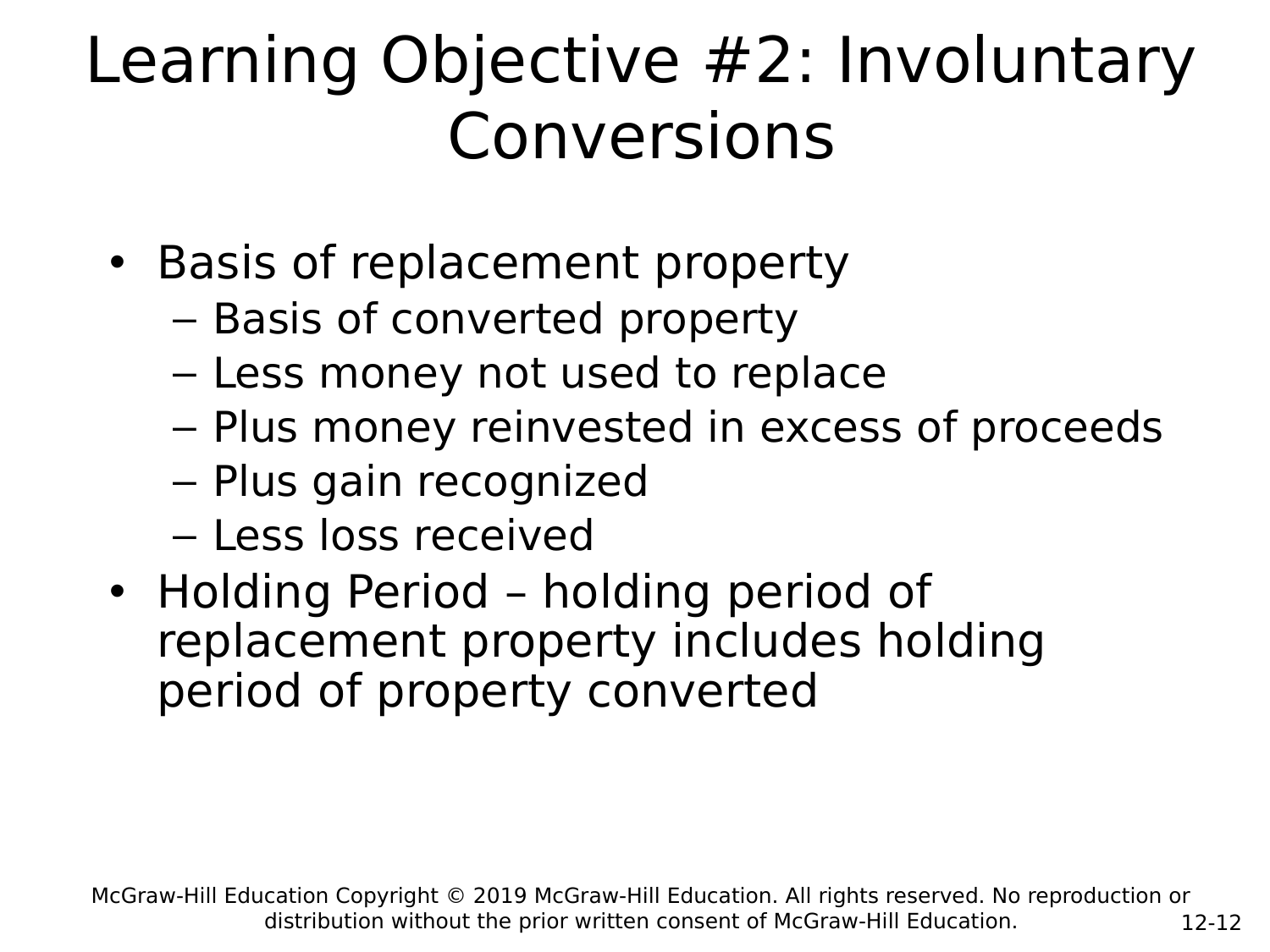

Learning Objective #2: Involuntary Conversions
Basis of replacement property
Basis of converted property
Less money not used to replace
Plus money reinvested in excess of proceeds
Plus gain recognized
Less loss received
Holding Period – holding period of replacement property includes holding period of property converted
McGraw-Hill Education Copyright © 2019 McGraw-Hill Education. All rights reserved. No reproduction or distribution without the prior written consent of McGraw-Hill Education.
12-12